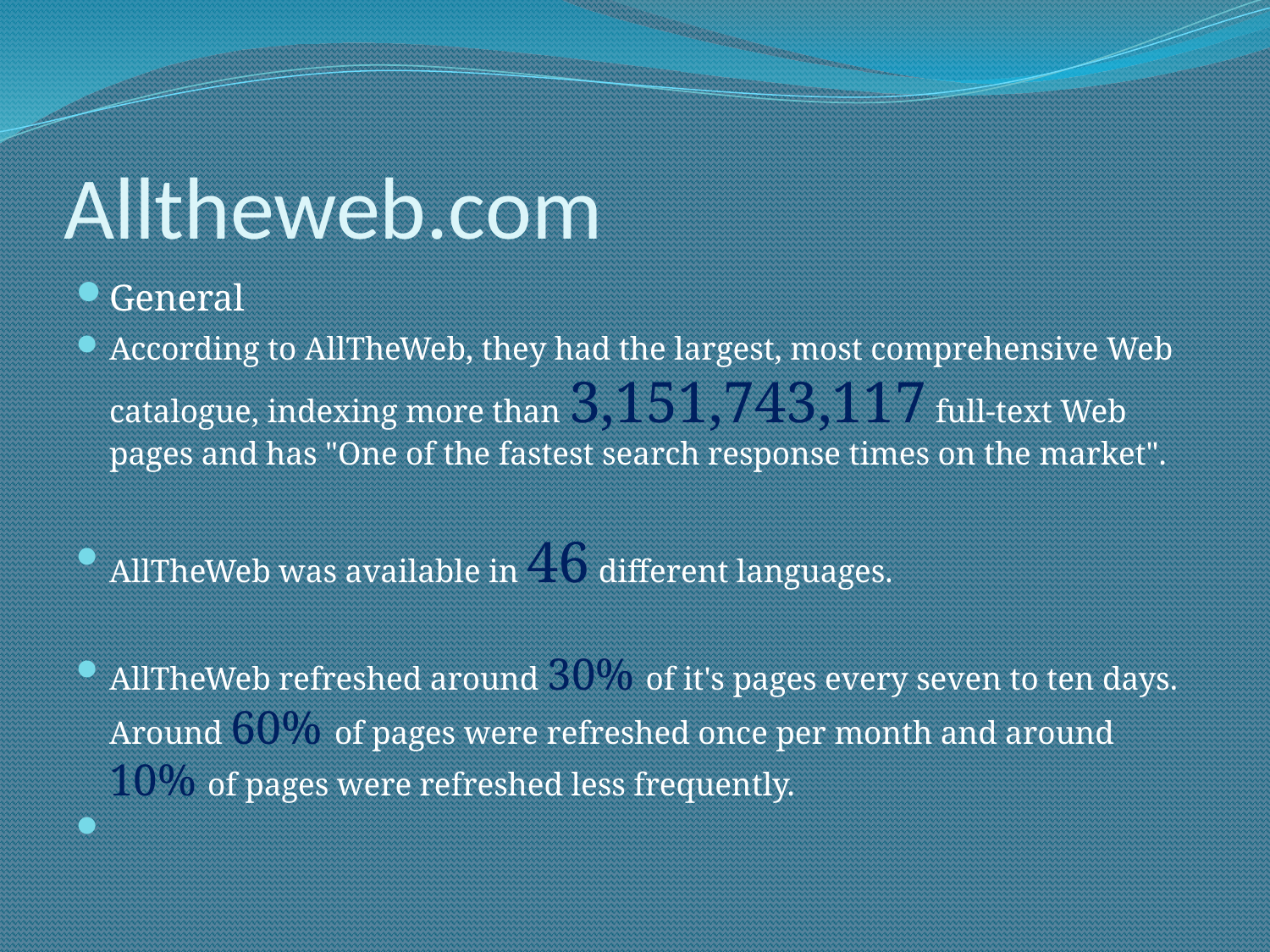

# Alltheweb.com
General
According to AllTheWeb, they had the largest, most comprehensive Web catalogue, indexing more than 3,151,743,117 full-text Web pages and has "One of the fastest search response times on the market".

AllTheWeb was available in 46 different languages.

AllTheWeb refreshed around 30% of it's pages every seven to ten days.  Around 60% of pages were refreshed once per month and around 10% of pages were refreshed less frequently.